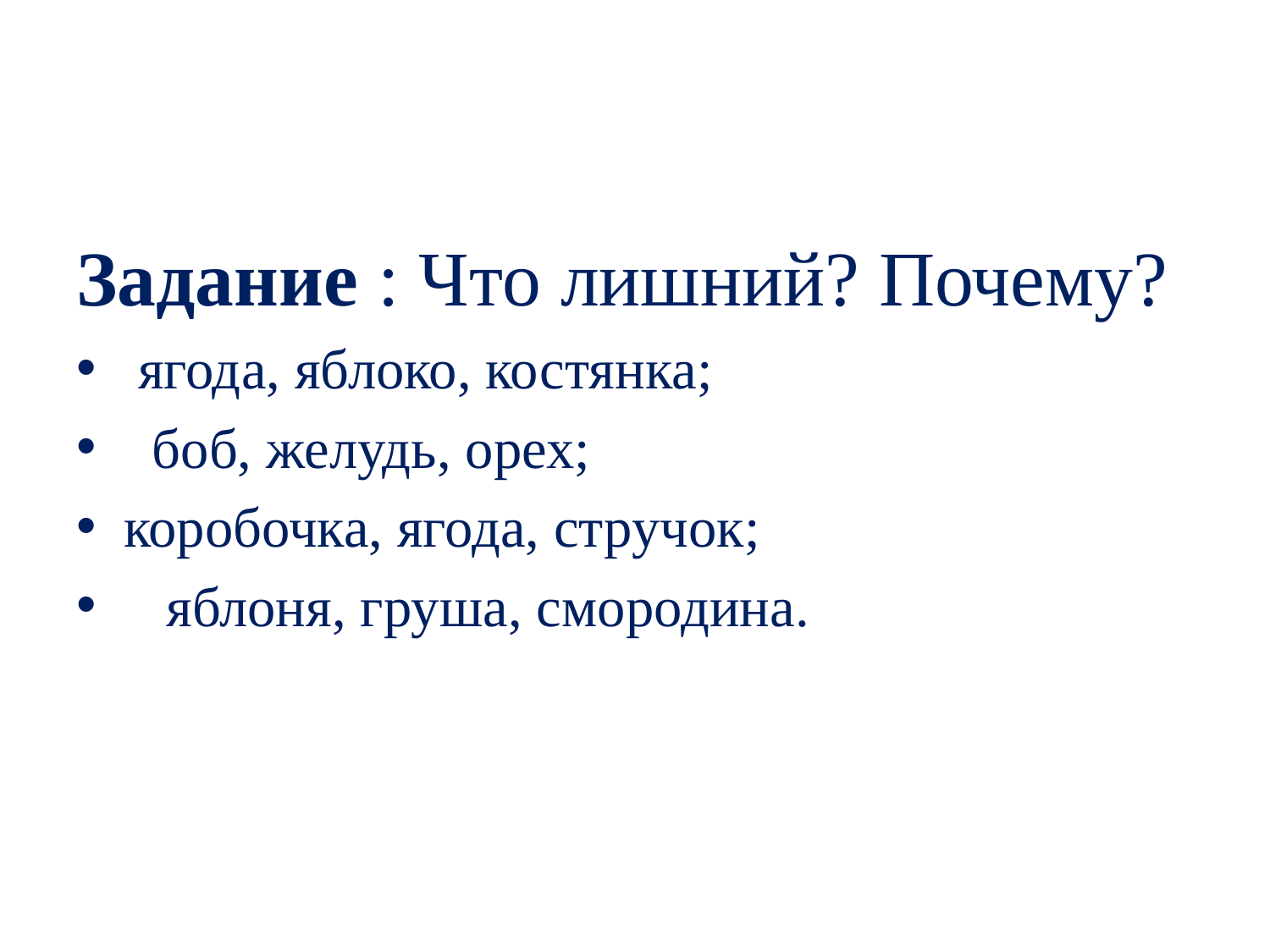

#
Задание : Что лишний? Почему?
 ягода, яблоко, костянка;
  боб, желудь, орех;
коробочка, ягода, стручок;
   яблоня, груша, смородина.